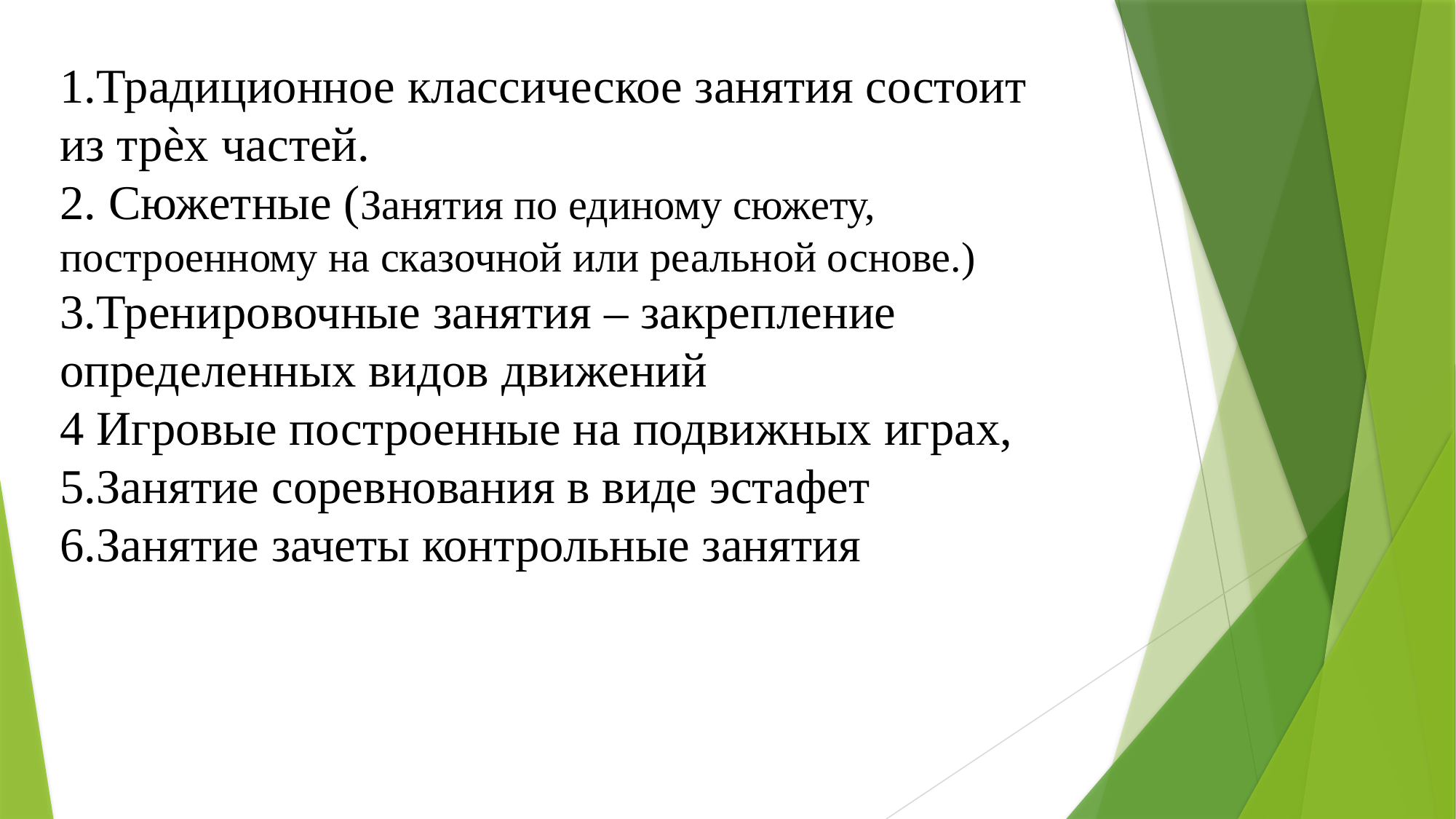

1.Традиционное классическое занятия состоит из трѐх частей.
2. Сюжетные (Занятия по единому сюжету, построенному на сказочной или реальной основе.)
3.Тренировочные занятия – закрепление определенных видов движений
4 Игровые построенные на подвижных играх,
5.Занятие соревнования в виде эстафет
6.Занятие зачеты контрольные занятия